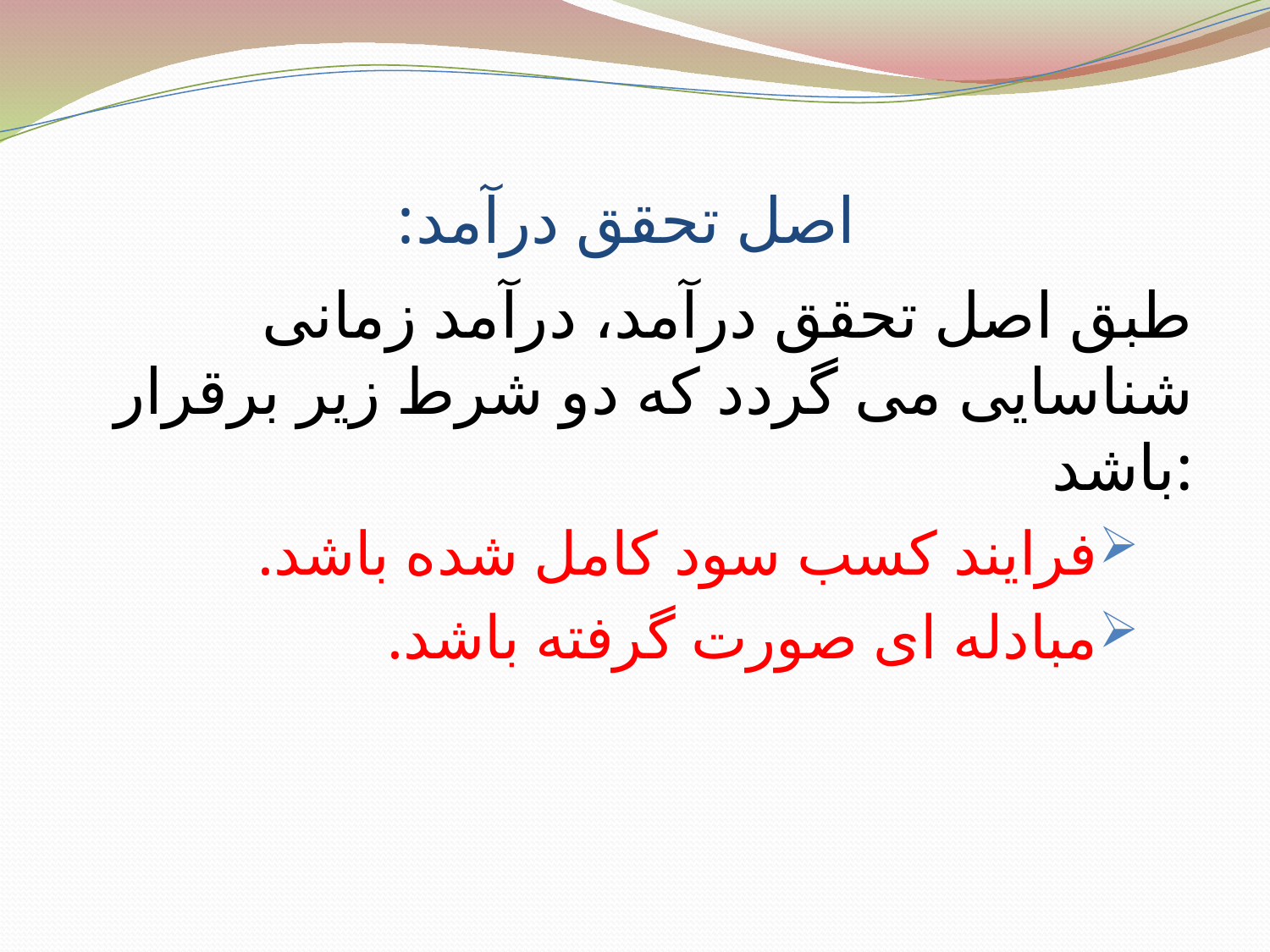

# اصل تحقق درآمد:
طبق اصل تحقق درآمد، درآمد زمانی شناسایی می گردد که دو شرط زیر برقرار باشد:
فرایند کسب سود کامل شده باشد.
مبادله ای صورت گرفته باشد.